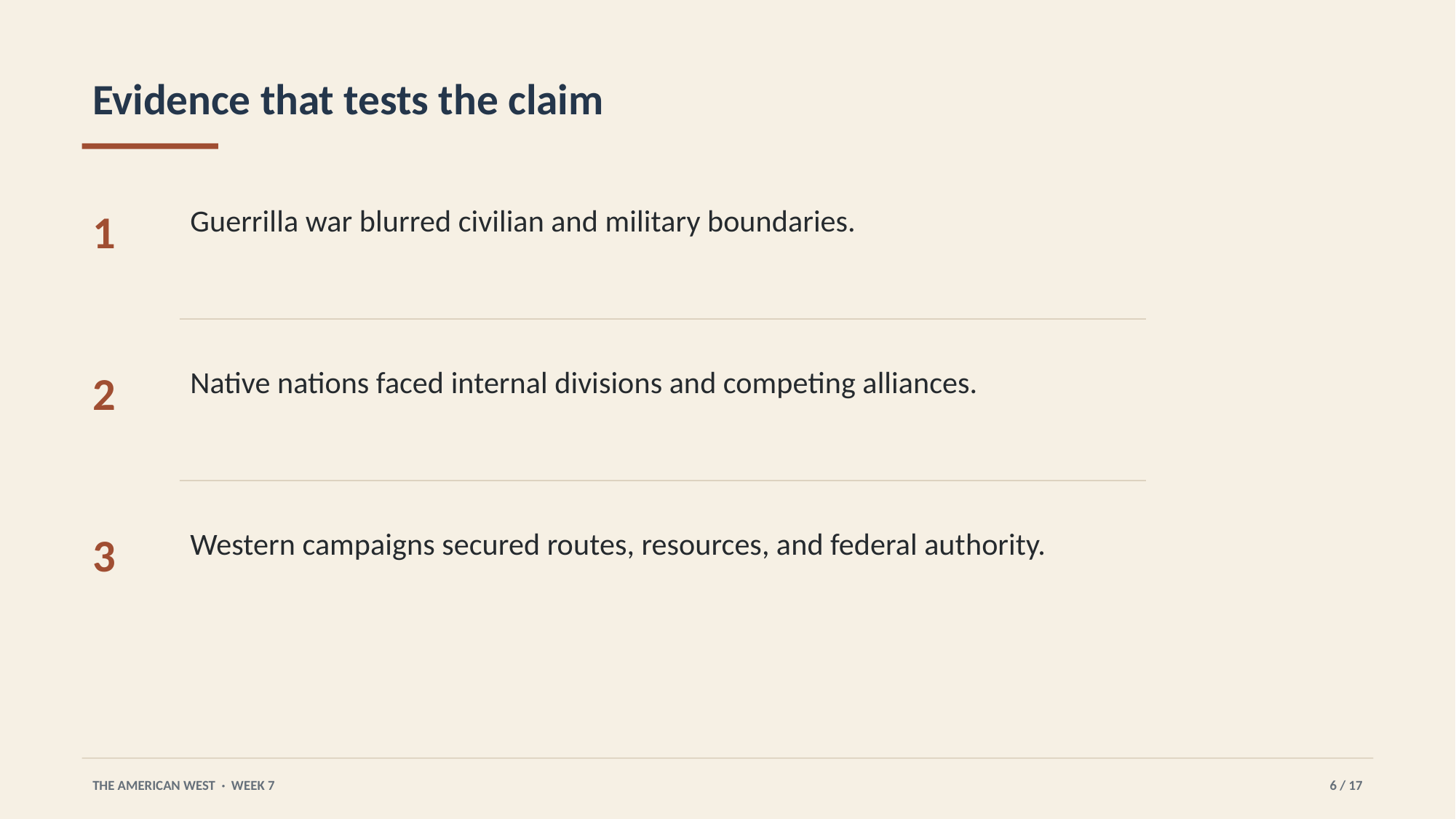

Evidence that tests the claim

Guerrilla war blurred civilian and military boundaries.
1

Native nations faced internal divisions and competing alliances.
2

Western campaigns secured routes, resources, and federal authority.
3

THE AMERICAN WEST  ·  WEEK 7
6 / 17